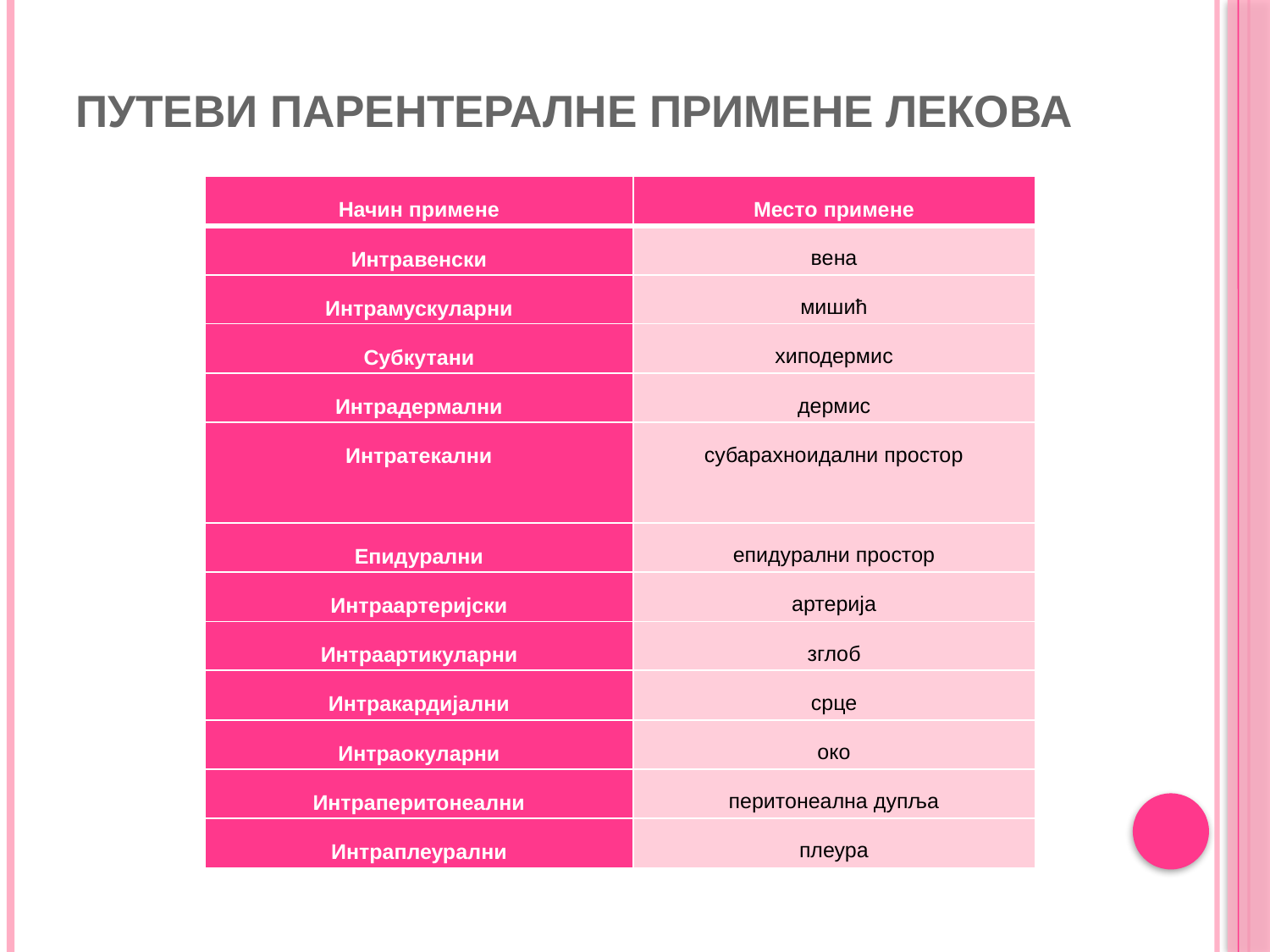

# Путеви парентералне примене лекова
| Начин примене | Место примене |
| --- | --- |
| Интравенски | вена |
| Интрамускуларни | мишић |
| Субкутани | хиподермис |
| Интрадермални | дермис |
| Интратекални | субарахноидални простор |
| Епидурални | епидурални простор |
| Интраартеријски | артерија |
| Интраартикуларни | зглоб |
| Интракардијални | срце |
| Интраокуларни | око |
| Интраперитонеални | перитонеална дупља |
| Интраплеурални | плеура |